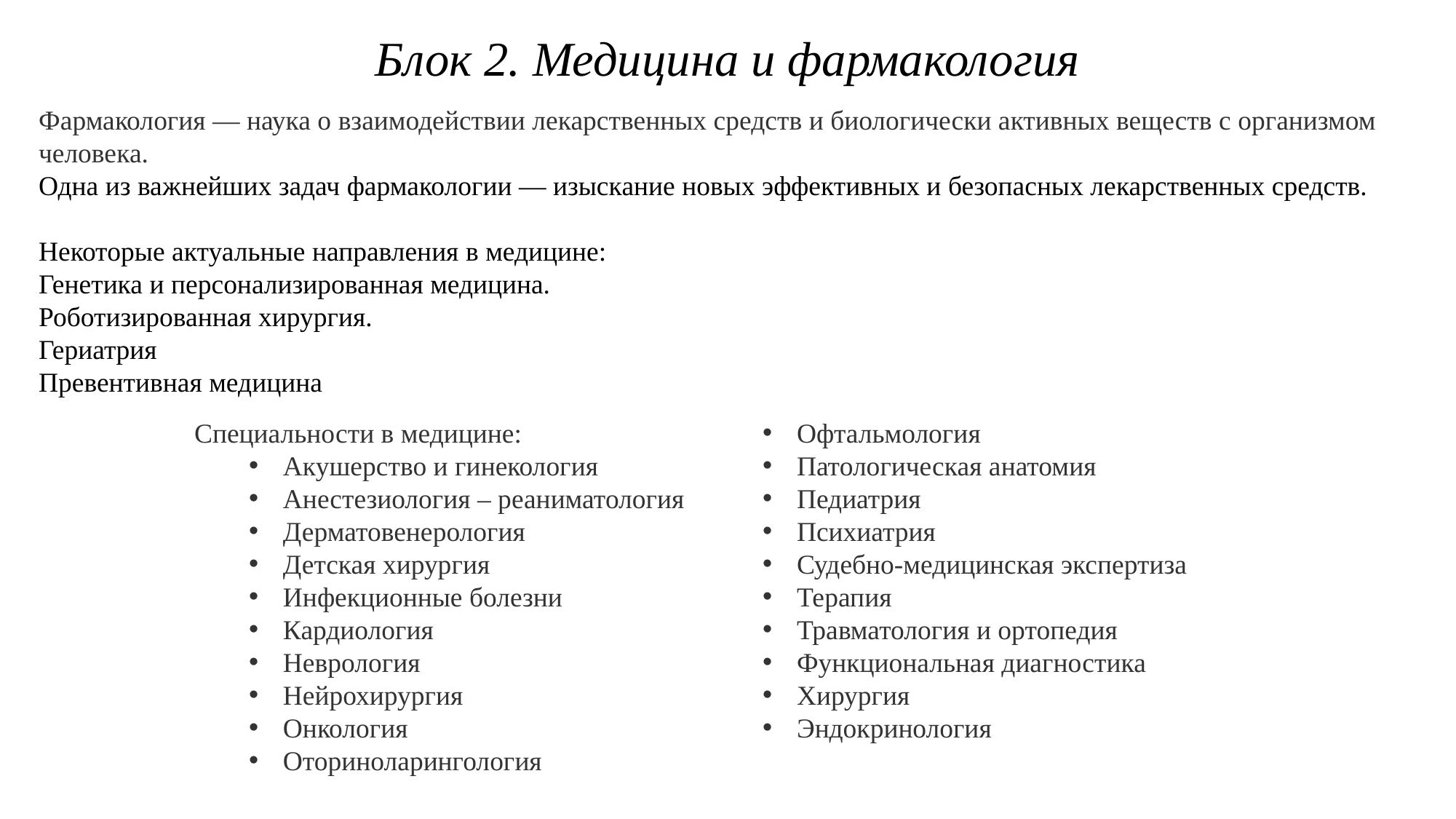

Блок 2. Медицина и фармакология

Фармакология — наука о взаимодействии лекарственных средств и биологически активных веществ с организмом
человека.
Одна из важнейших задач фармакологии — изыскание новых эффективных и безопасных лекарственных средств.

Некоторые актуальные направления в медицине:
Генетика и персонализированная медицина.
Роботизированная хирургия.
Гериатрия
Превентивная медицина

Специальности в медицине:
Акушерство и гинекология
Анестезиология – реаниматология
Дерматовенерология
Детская хирургия
Инфекционные болезни
Кардиология
Неврология
Нейрохирургия
Онкология
Оториноларингология

Офтальмология
Патологическая анатомия
Педиатрия
Психиатрия
Судебно-медицинская экспертиза
Терапия
Травматология и ортопедия
Функциональная диагностика
Хирургия
Эндокринология